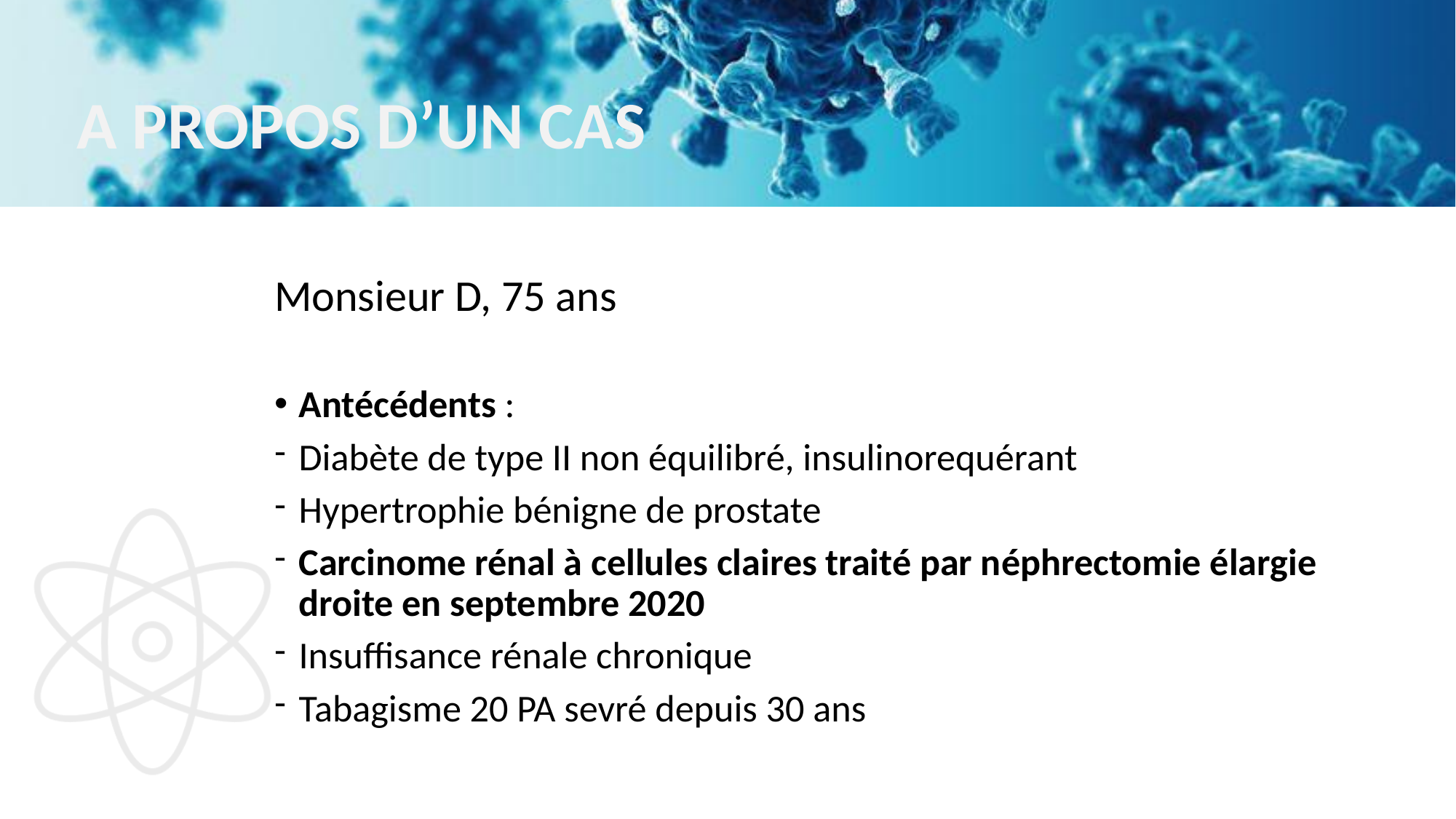

# A PROPOS D’UN CAS

Monsieur D, 75 ans

Antécédents :
Diabète de type II non équilibré, insulinorequérant
Hypertrophie bénigne de prostate
Carcinome rénal à cellules claires traité par néphrectomie élargie droite en septembre 2020
Insuffisance rénale chronique
Tabagisme 20 PA sevré depuis 30 ans